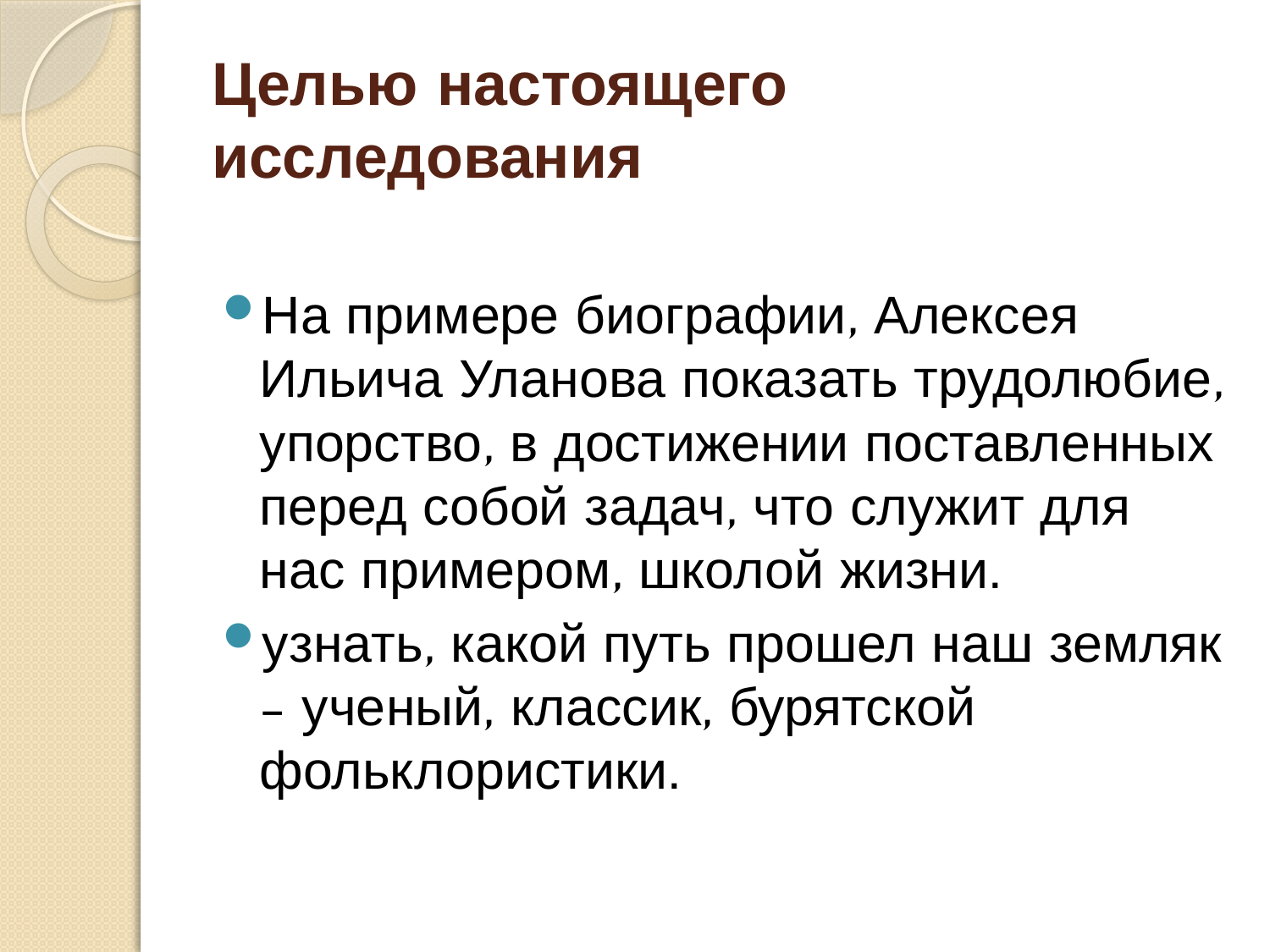

# Целью настоящего исследования

На примере биографии, Алексея Ильича Уланова показать трудолюбие, упорство, в достижении поставленных перед собой задач, что служит для нас примером, школой жизни.
узнать, какой путь прошел наш земляк – ученый, классик, бурятской фольклористики.